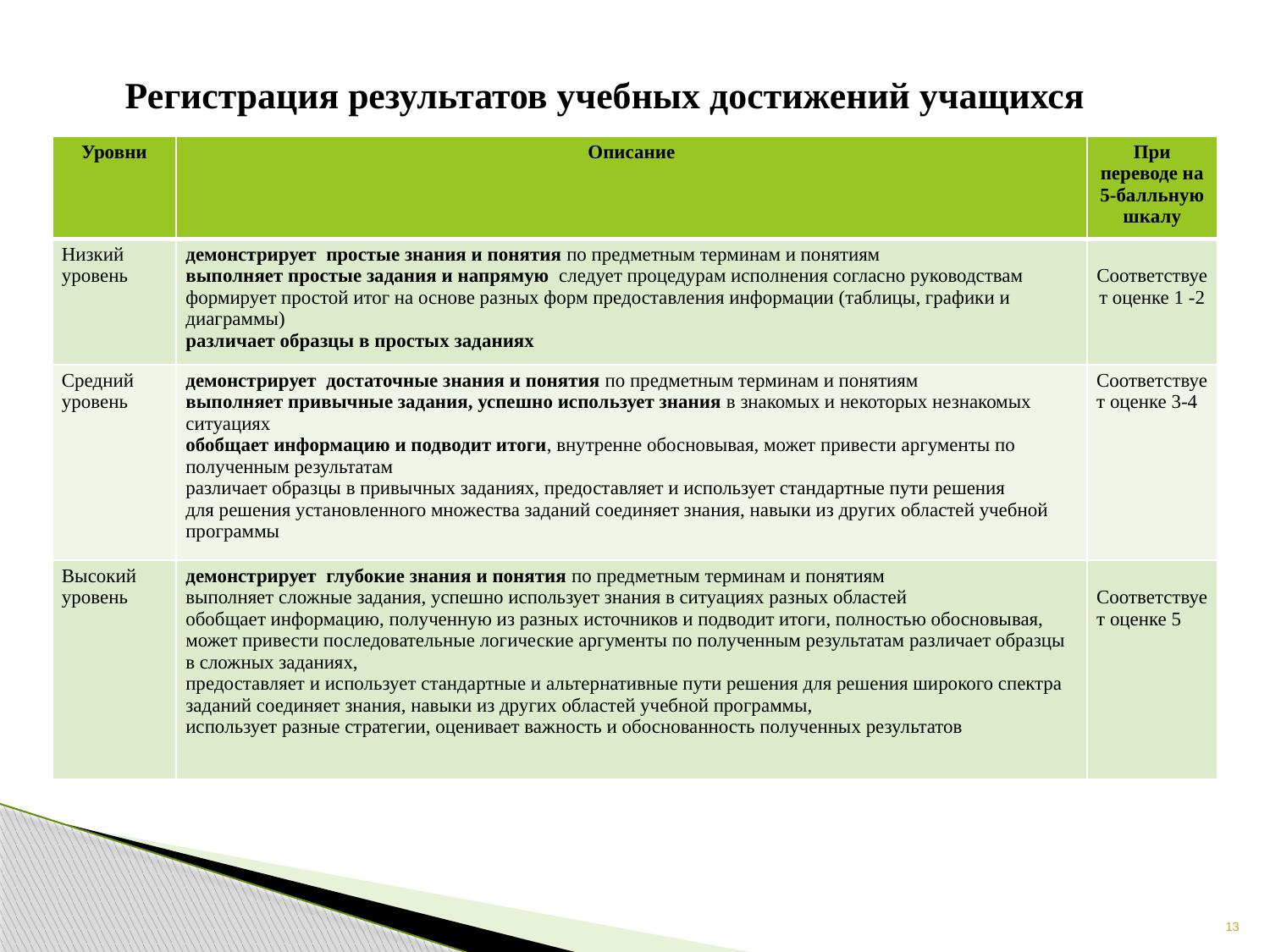

Регистрация результатов учебных достижений учащихся
| Уровни | Описание | При переводе на 5-балльную шкалу |
| --- | --- | --- |
| Низкий уровень | демонстрирует простые знания и понятия по предметным терминам и понятиям выполняет простые задания и напрямую следует процедурам исполнения согласно руководствам формирует простой итог на основе разных форм предоставления информации (таблицы, графики и диаграммы) различает образцы в простых заданиях | Соответствует оценке 1 -2 |
| Средний уровень | демонстрирует достаточные знания и понятия по предметным терминам и понятиям выполняет привычные задания, успешно использует знания в знакомых и некоторых незнакомых ситуациях обобщает информацию и подводит итоги, внутренне обосновывая, может привести аргументы по полученным результатам различает образцы в привычных заданиях, предоставляет и использует стандартные пути решения для решения установленного множества заданий соединяет знания, навыки из других областей учебной программы | Соответствует оценке 3-4 |
| Высокий уровень | демонстрирует глубокие знания и понятия по предметным терминам и понятиям выполняет сложные задания, успешно использует знания в ситуациях разных областей обобщает информацию, полученную из разных источников и подводит итоги, полностью обосновывая, может привести последовательные логические аргументы по полученным результатам различает образцы в сложных заданиях, предоставляет и использует стандартные и альтернативные пути решения для решения широкого спектра заданий соединяет знания, навыки из других областей учебной программы, использует разные стратегии, оценивает важность и обоснованность полученных результатов | Соответствует оценке 5 |
Бағалау критерийлері мен оқушылардың оқу жетістіктері деңгейлерінің сипаттамасы
13